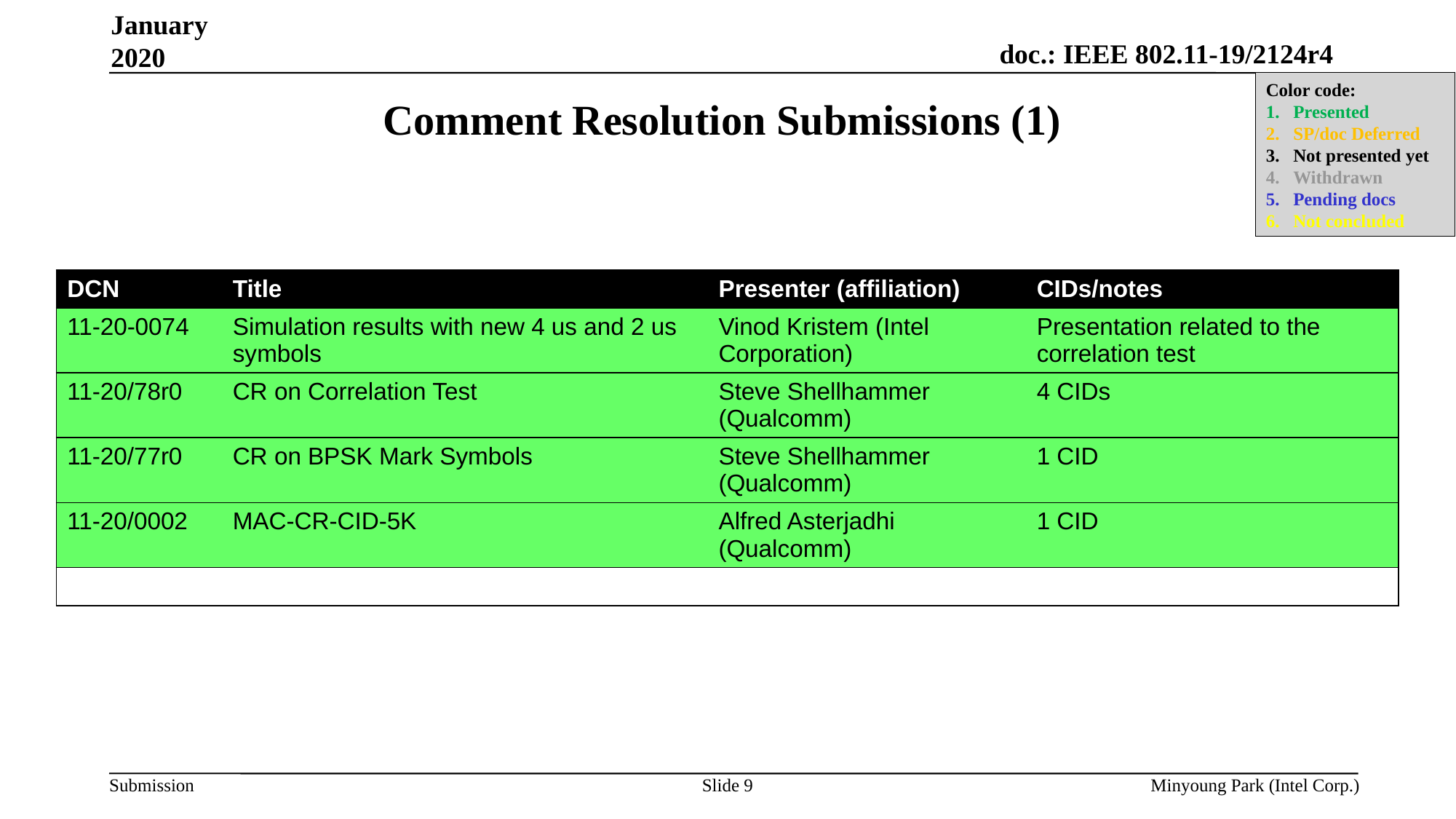

January 2020
Color code:
Presented
SP/doc Deferred
Not presented yet
Withdrawn
Pending docs
Not concluded
# Comment Resolution Submissions (1)
| DCN | Title | Presenter (affiliation) | CIDs/notes |
| --- | --- | --- | --- |
| 11-20-0074 | Simulation results with new 4 us and 2 us symbols | Vinod Kristem (Intel Corporation) | Presentation related to the correlation test |
| 11-20/78r0 | CR on Correlation Test | Steve Shellhammer (Qualcomm) | 4 CIDs |
| 11-20/77r0 | CR on BPSK Mark Symbols | Steve Shellhammer (Qualcomm) | 1 CID |
| 11-20/0002 | MAC-CR-CID-5K | Alfred Asterjadhi (Qualcomm) | 1 CID |
|  |  |  |  |
Minyoung Park (Intel Corp.)
Slide 9